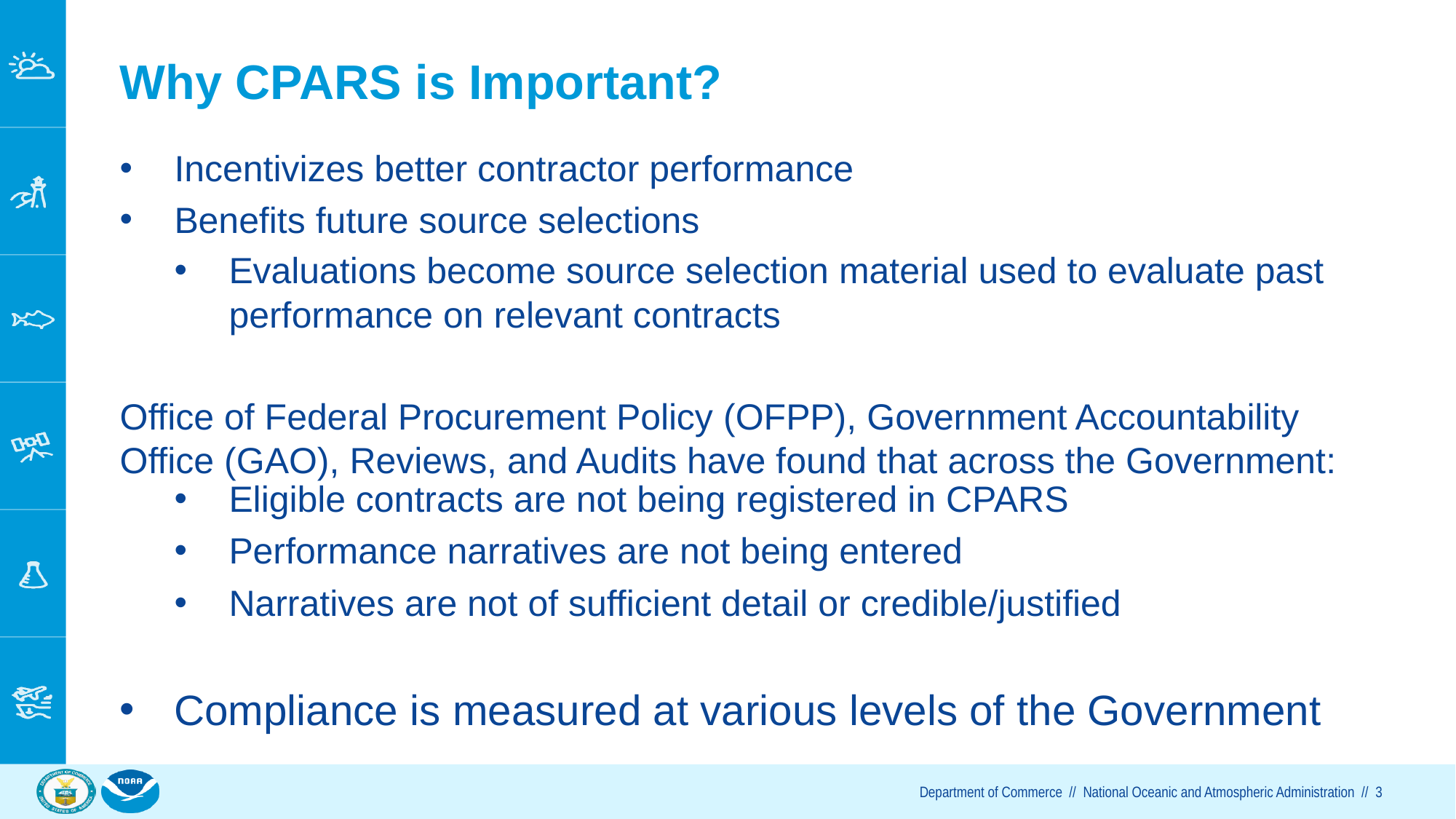

# Why CPARS is Important?
Incentivizes better contractor performance
Benefits future source selections
Evaluations become source selection material used to evaluate past performance on relevant contracts

Office of Federal Procurement Policy (OFPP), Government Accountability Office (GAO), Reviews, and Audits have found that across the Government:
Eligible contracts are not being registered in CPARS
Performance narratives are not being entered
Narratives are not of sufficient detail or credible/justified

Compliance is measured at various levels of the Government